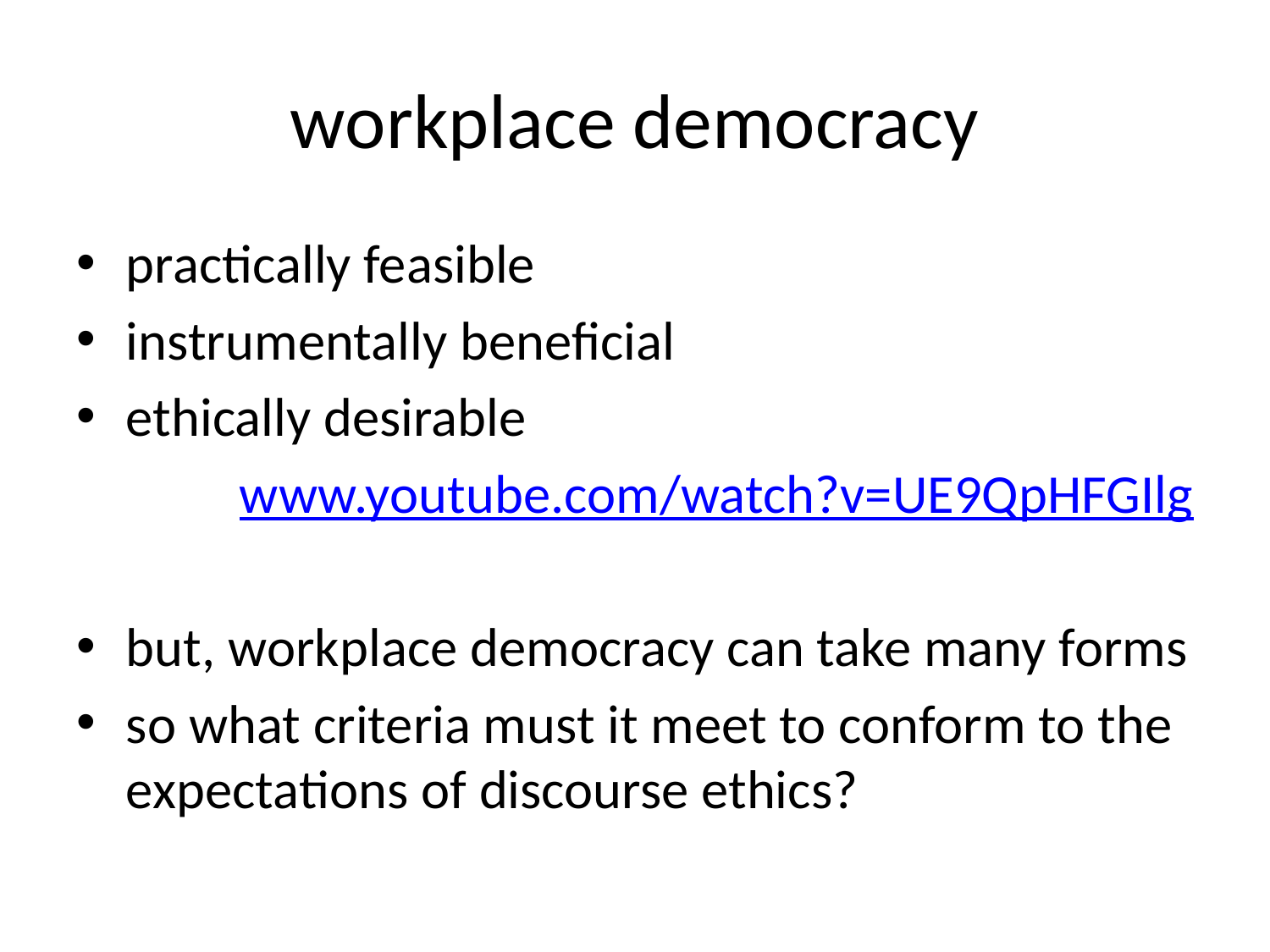

# workplace democracy
practically feasible
instrumentally beneficial
ethically desirable
www.youtube.com/watch?v=UE9QpHFGIlg

but, workplace democracy can take many forms
so what criteria must it meet to conform to the expectations of discourse ethics?